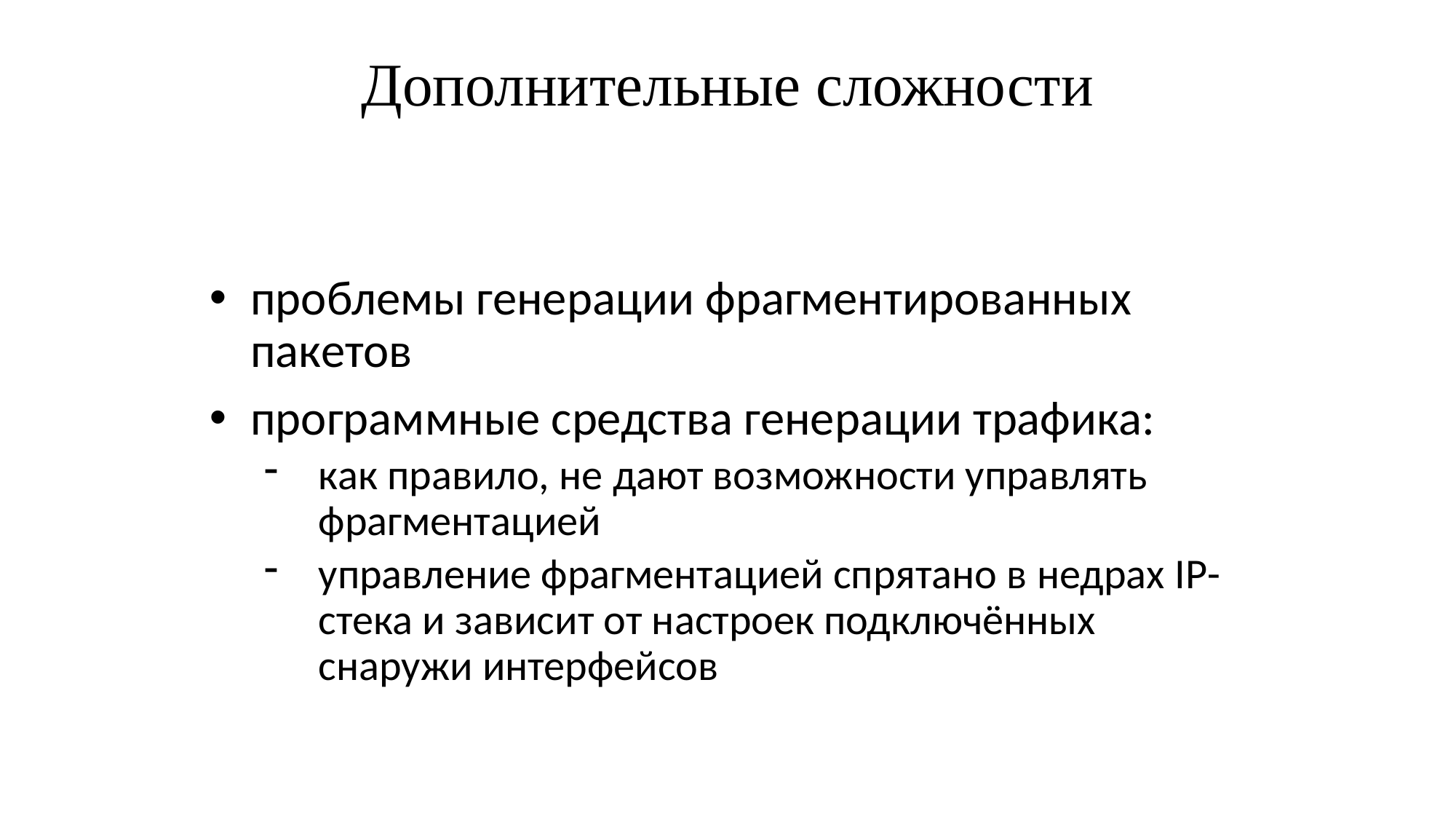

# Дополнительные сложности

проблемы генерации фрагментированных пакетов
программные средства генерации трафика:
как правило, не дают возможности управлять фрагментацией
управление фрагментацией спрятано в недрах IP-стека и зависит от настроек подключённых снаружи интерфейсов